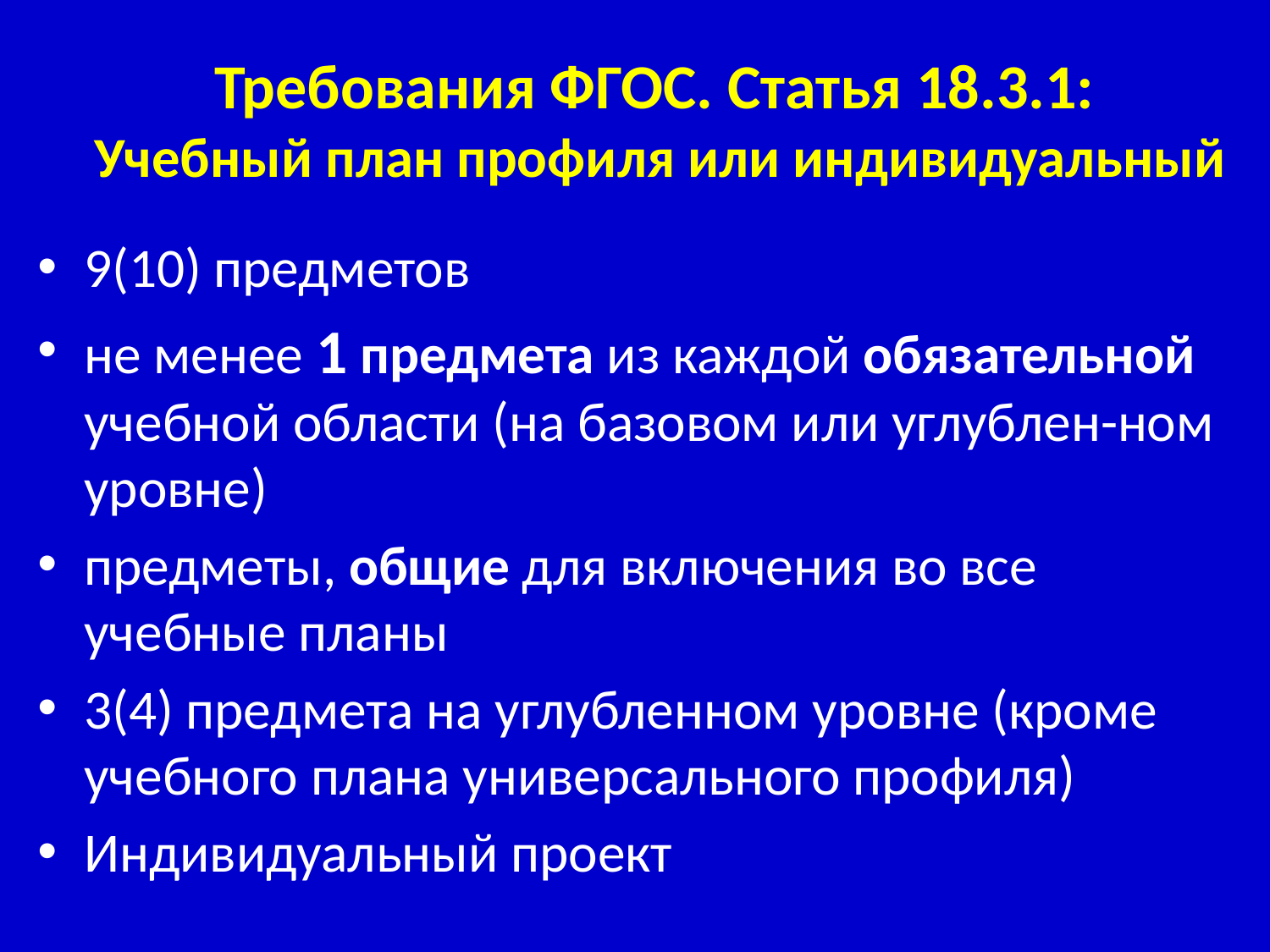

# Требования ФГОС. Статья 18.3.1: Учебный план профиля или индивидуальный
9(10) предметов
не менее 1 предмета из каждой обязательной учебной области (на базовом или углублен-ном уровне)
предметы, общие для включения во все учебные планы
3(4) предмета на углубленном уровне (кроме учебного плана универсального профиля)
Индивидуальный проект